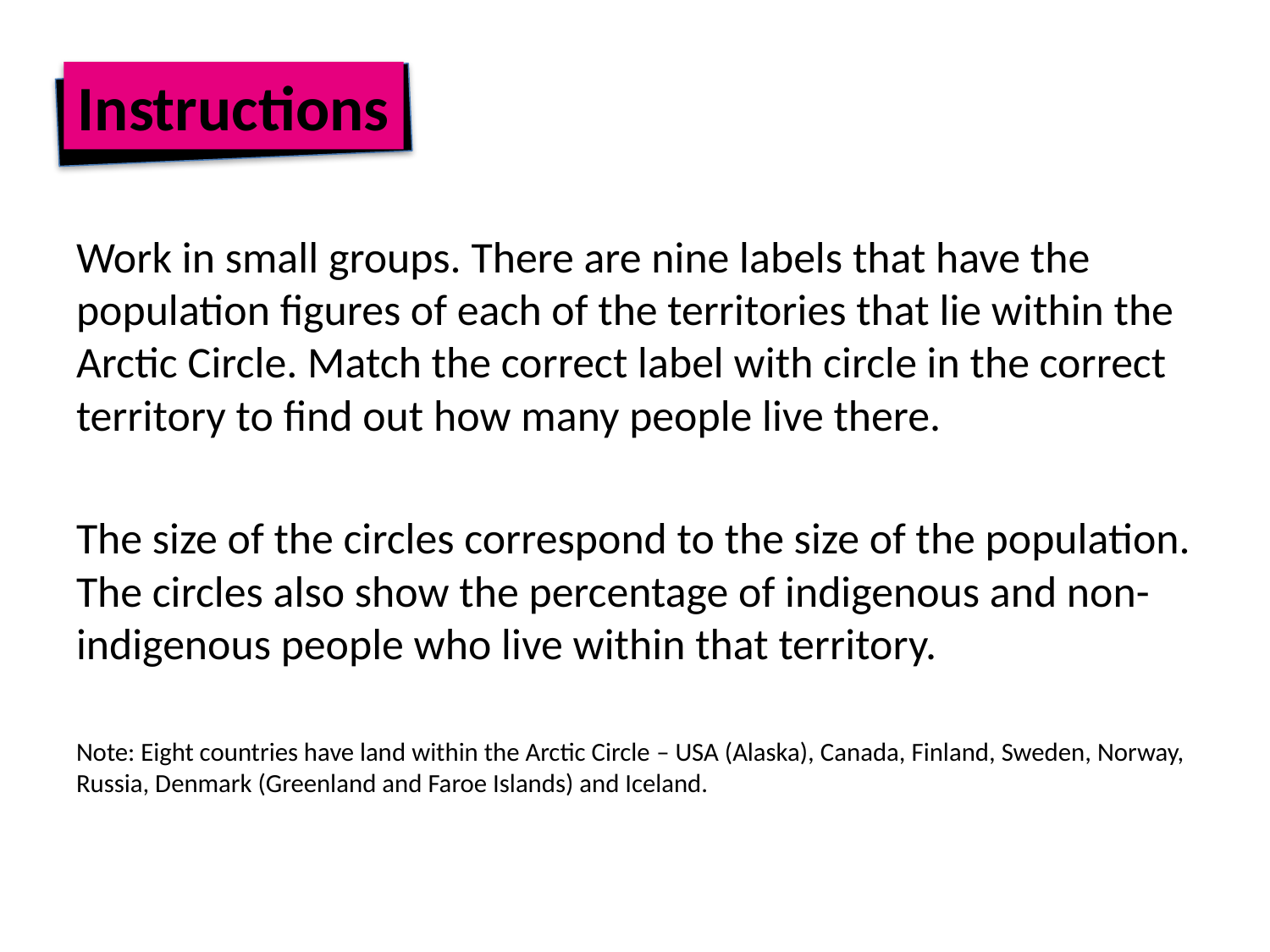

Instructions

Work in small groups. There are nine labels that have the population figures of each of the territories that lie within the Arctic Circle. Match the correct label with circle in the correct territory to find out how many people live there.

The size of the circles correspond to the size of the population. The circles also show the percentage of indigenous and non-indigenous people who live within that territory.

Note: Eight countries have land within the Arctic Circle – USA (Alaska), Canada, Finland, Sweden, Norway, Russia, Denmark (Greenland and Faroe Islands) and Iceland.